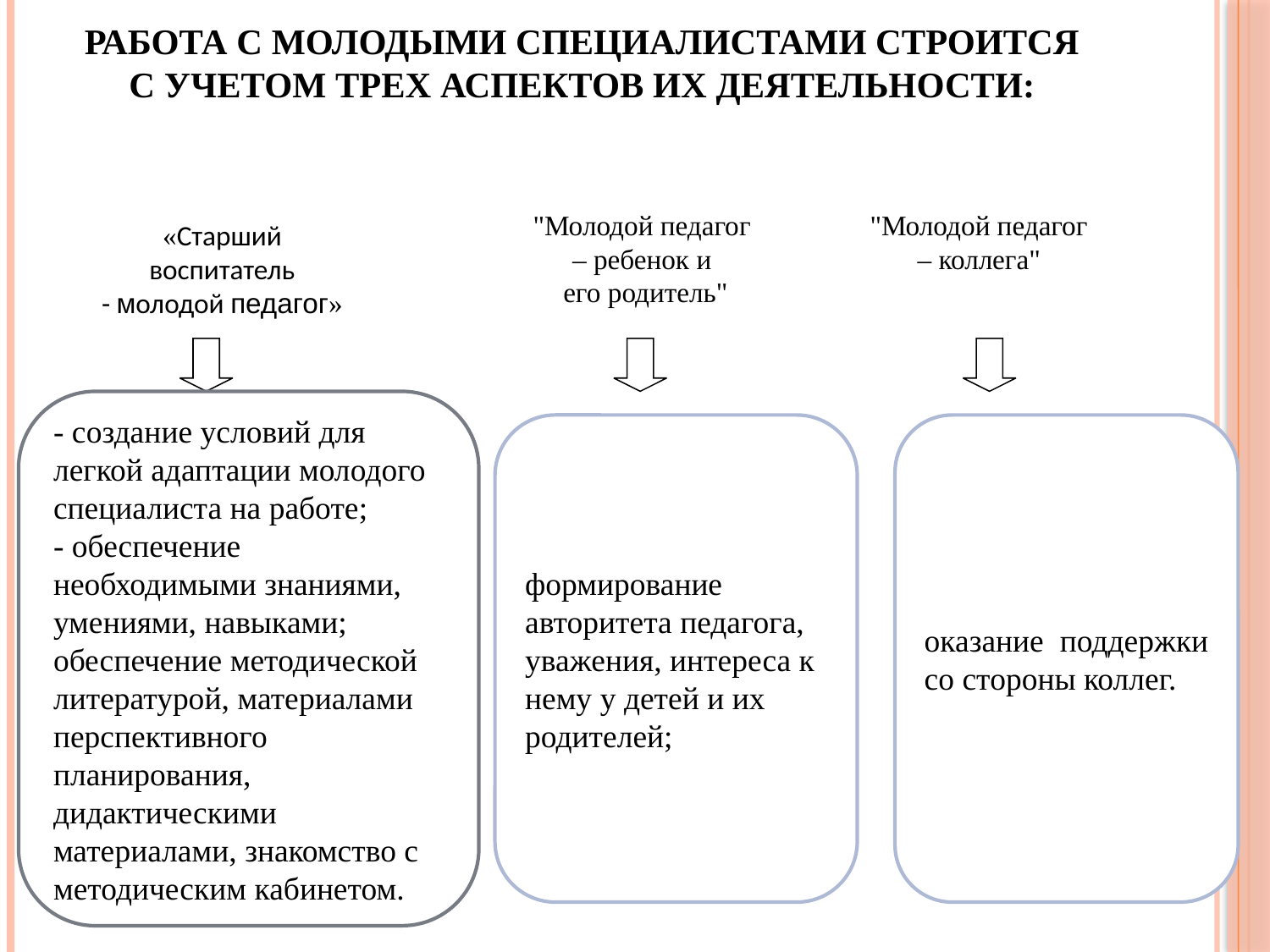

# Работа с молодыми специалистами строится с учетом трех аспектов их деятельности:
"Молодой педагог
– ребенок и
его родитель"

"Молодой педагог
– коллега"

«Старший воспитатель
- молодой педагог»

|  |  |  |
| --- | --- | --- |
| . |  |  |

- создание условий для легкой адаптации молодого специалиста на работе;
- обеспечение необходимыми знаниями, умениями, навыками;
обеспечение методической литературой, материалами перспективного планирования, дидактическими материалами, знакомство с методическим кабинетом.
оказание  поддержки со стороны коллег.
формирование авторитета педагога, уважения, интереса к нему у детей и их родителей;